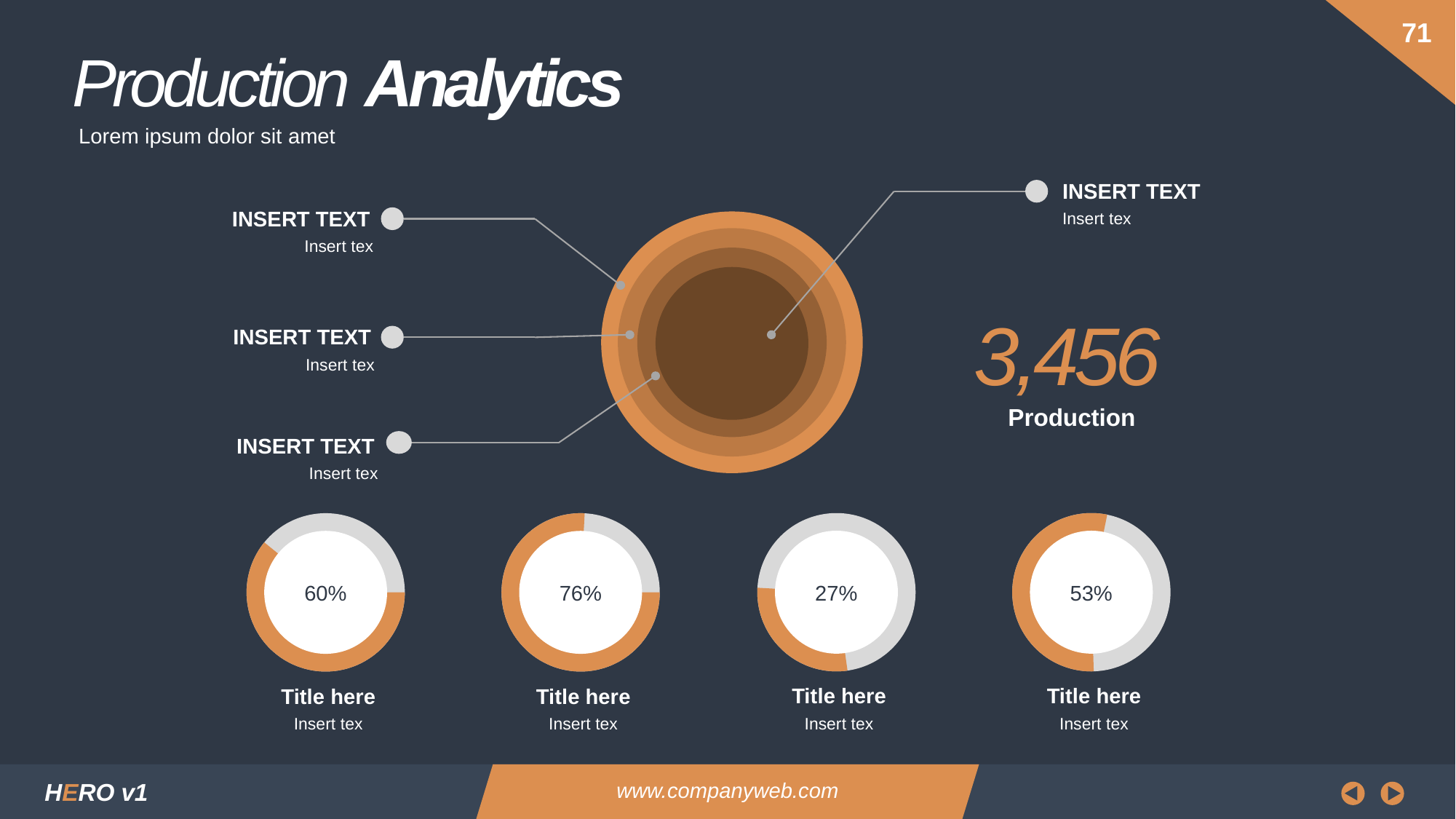

Production Analytics
Lorem ipsum dolor sit amet
INSERT TEXT
Insert tex

INSERT TEXT
Insert tex

INSERT TEXT
Insert tex
3,456

Production
INSERT TEXT
Insert tex

27%

53%

60%

76%
Title here
Insert tex
Title here
Insert tex
Title here
Insert tex
Title here
Insert tex